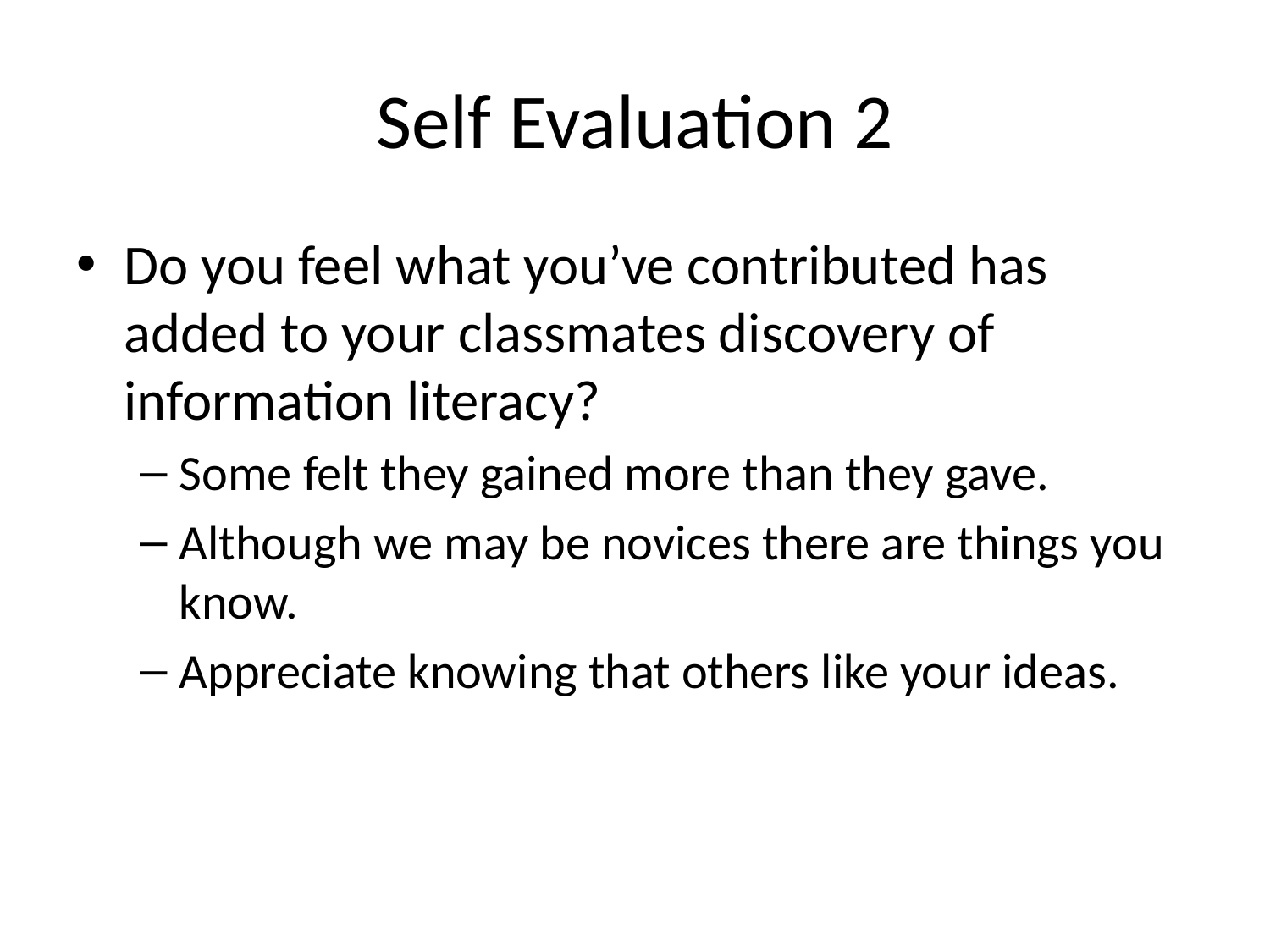

# Self Evaluation 2
Do you feel what you’ve contributed has added to your classmates discovery of information literacy?
Some felt they gained more than they gave.
Although we may be novices there are things you know.
Appreciate knowing that others like your ideas.